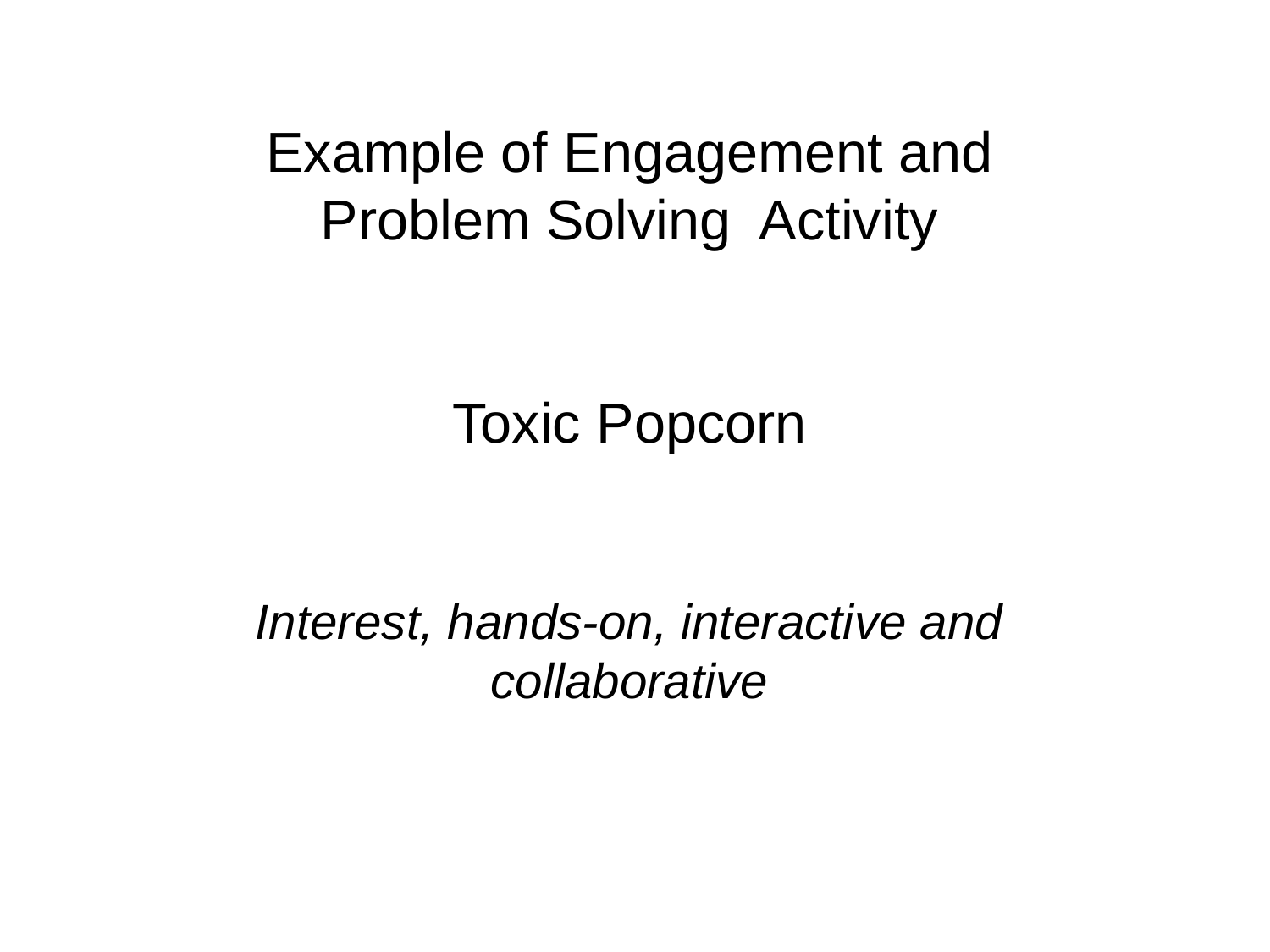

Example of Engagement and Problem Solving  Activity

Toxic Popcorn

Interest, hands-on, interactive and collaborative